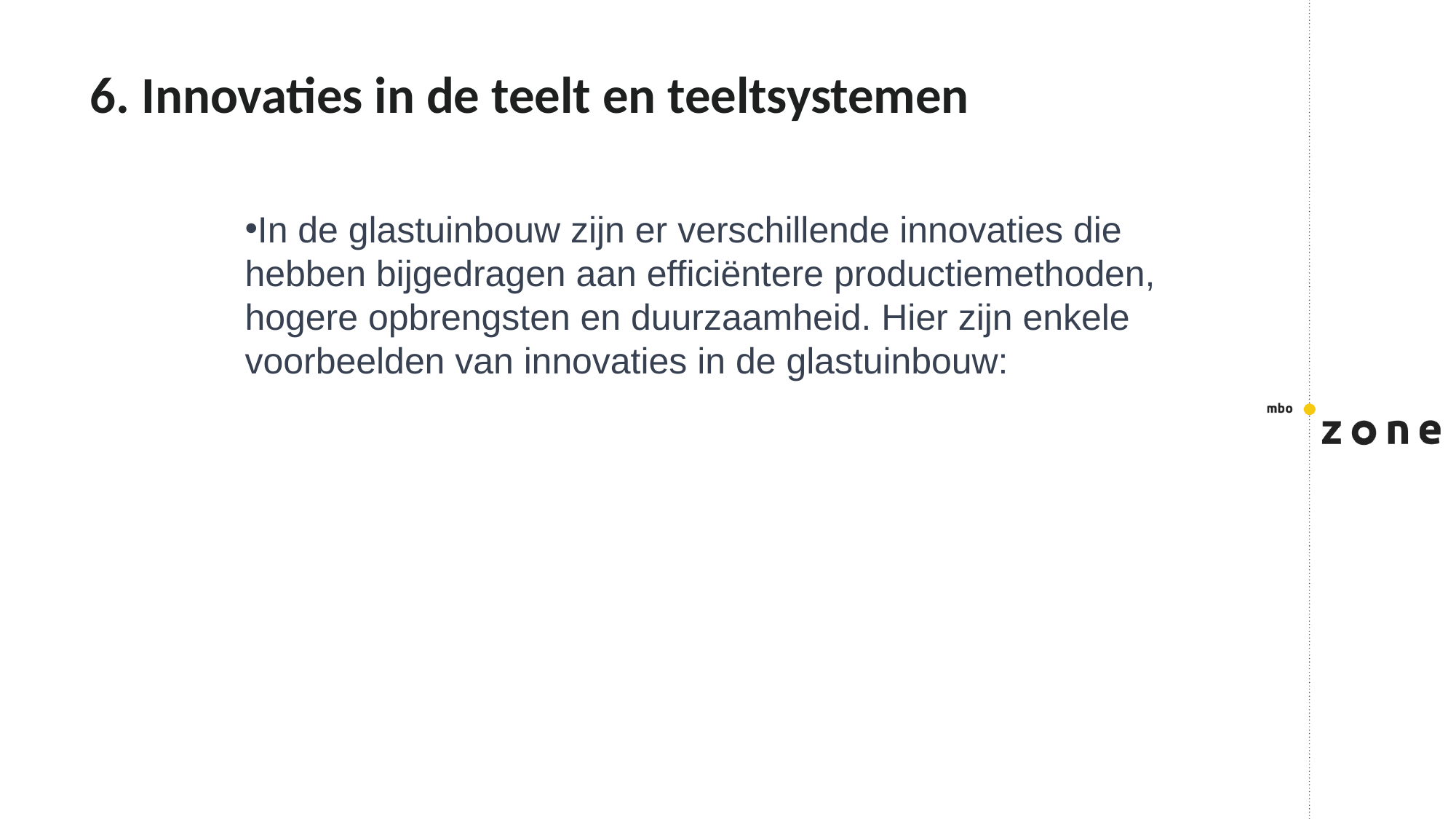

# 6. Innovaties in de teelt en teeltsystemen
In de glastuinbouw zijn er verschillende innovaties die hebben bijgedragen aan efficiëntere productiemethoden, hogere opbrengsten en duurzaamheid. Hier zijn enkele voorbeelden van innovaties in de glastuinbouw: